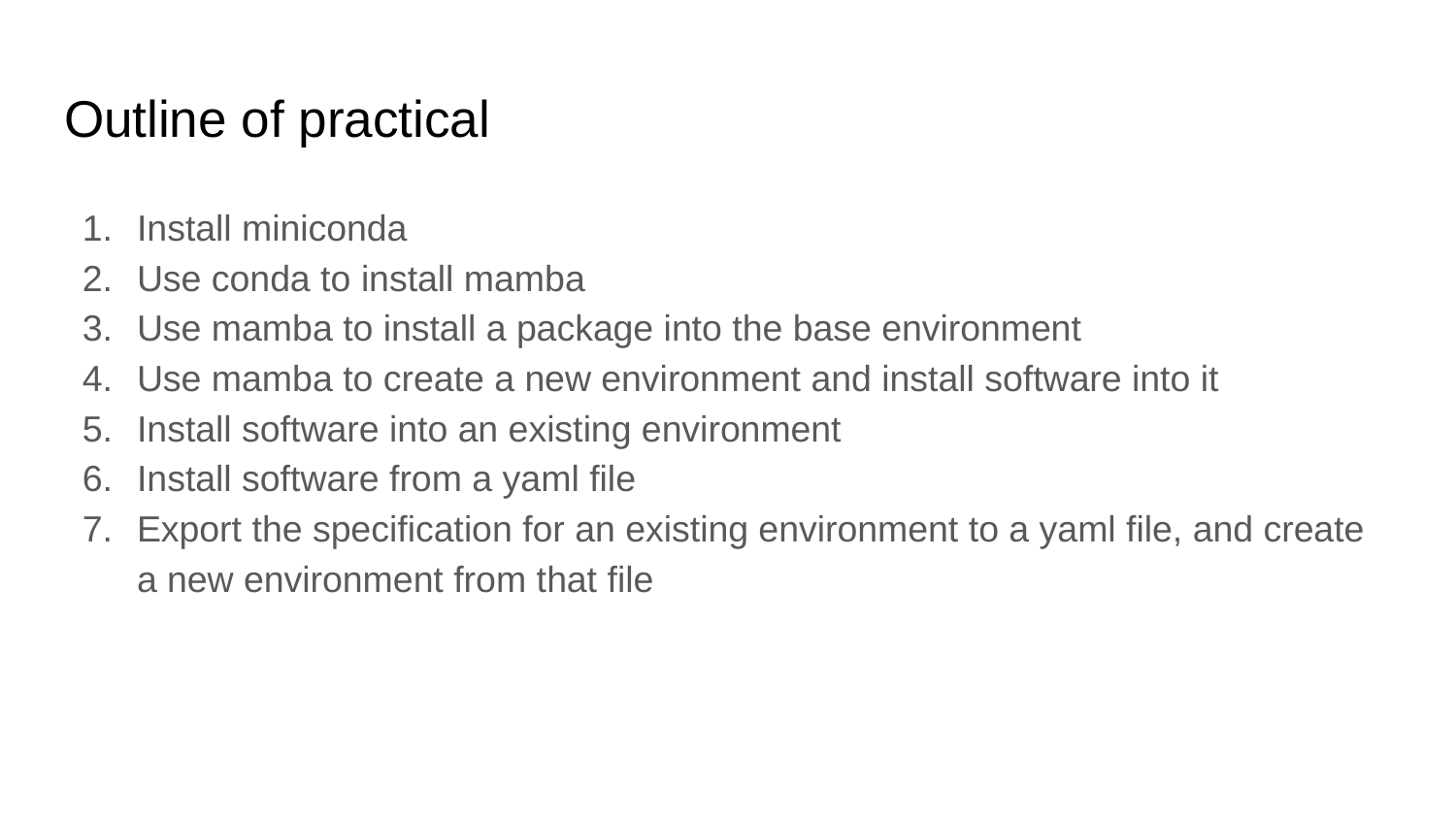

# Outline of practical
Install miniconda
Use conda to install mamba
Use mamba to install a package into the base environment
Use mamba to create a new environment and install software into it
Install software into an existing environment
Install software from a yaml file
Export the specification for an existing environment to a yaml file, and create a new environment from that file